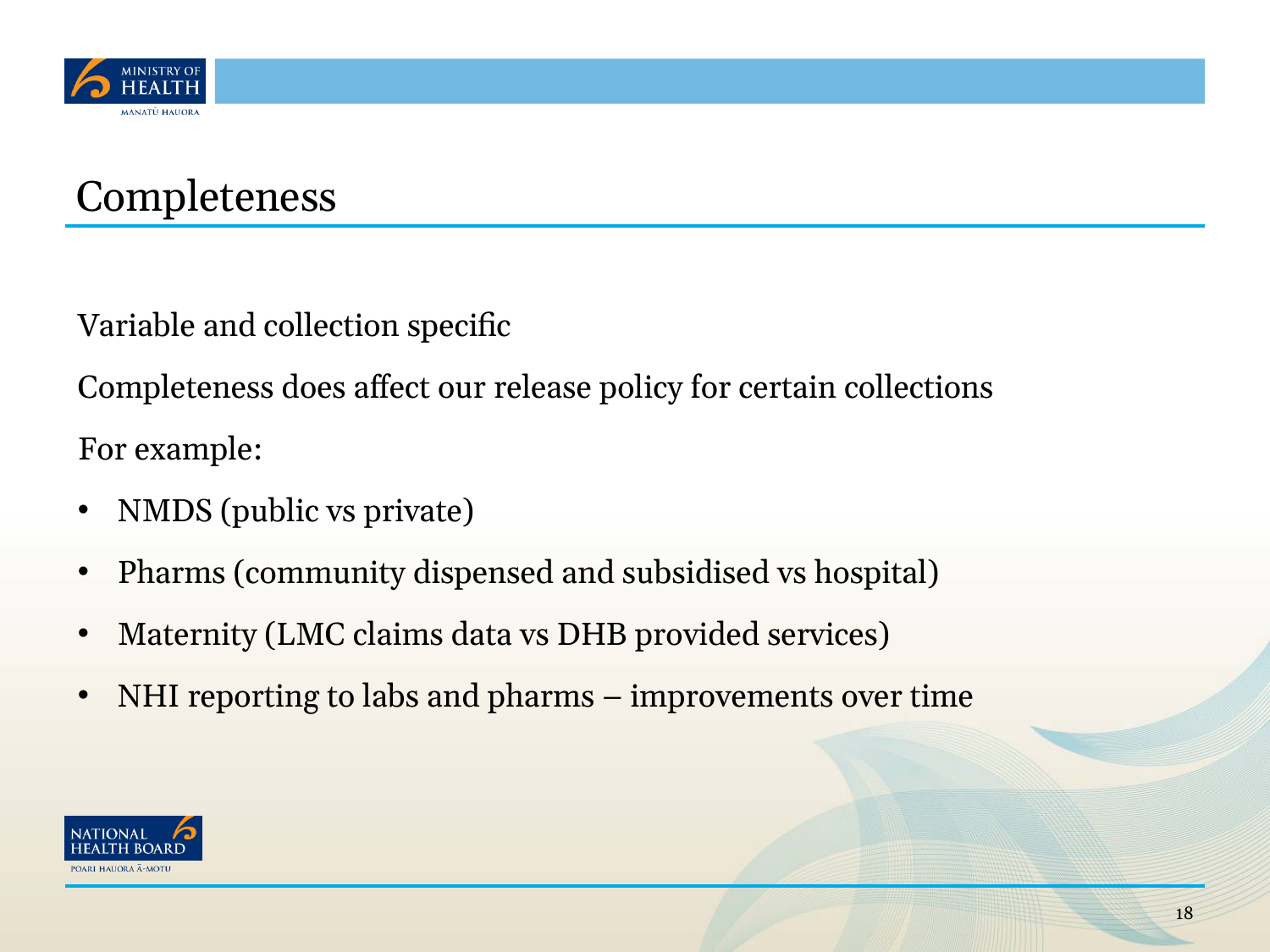

# Completeness

Variable and collection specific
Completeness does affect our release policy for certain collections
For example:
NMDS (public vs private)
Pharms (community dispensed and subsidised vs hospital)
Maternity (LMC claims data vs DHB provided services)
NHI reporting to labs and pharms – improvements over time
18